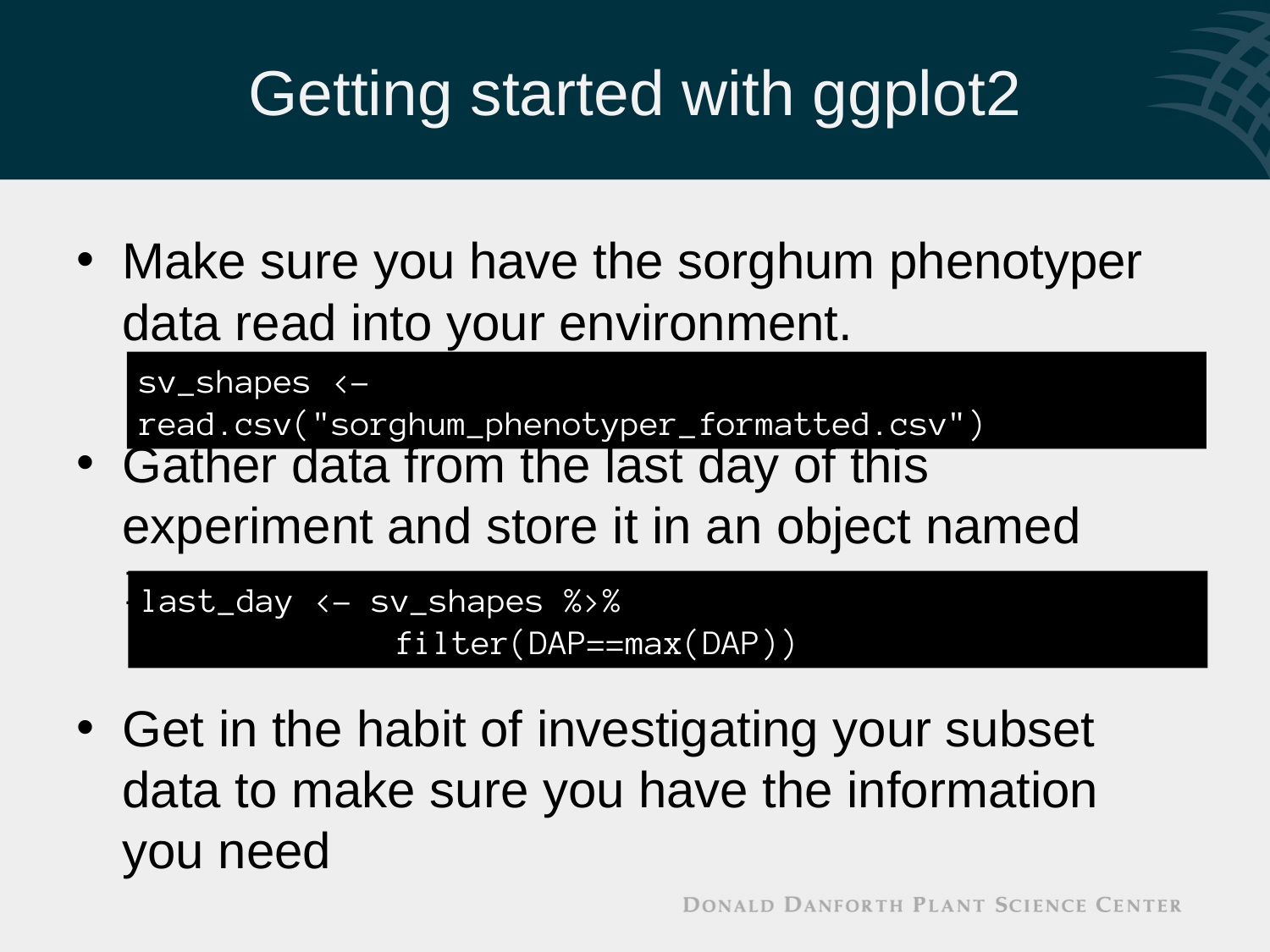

# Getting started with ggplot2
Make sure you have the sorghum phenotyper data read into your environment.

Gather data from the last day of this experiment and store it in an object named last_day

Get in the habit of investigating your subset data to make sure you have the information you need
sv_shapes <- read.csv("sorghum_phenotyper_formatted.csv")
last_day <- sv_shapes %>%
		filter(DAP==max(DAP))